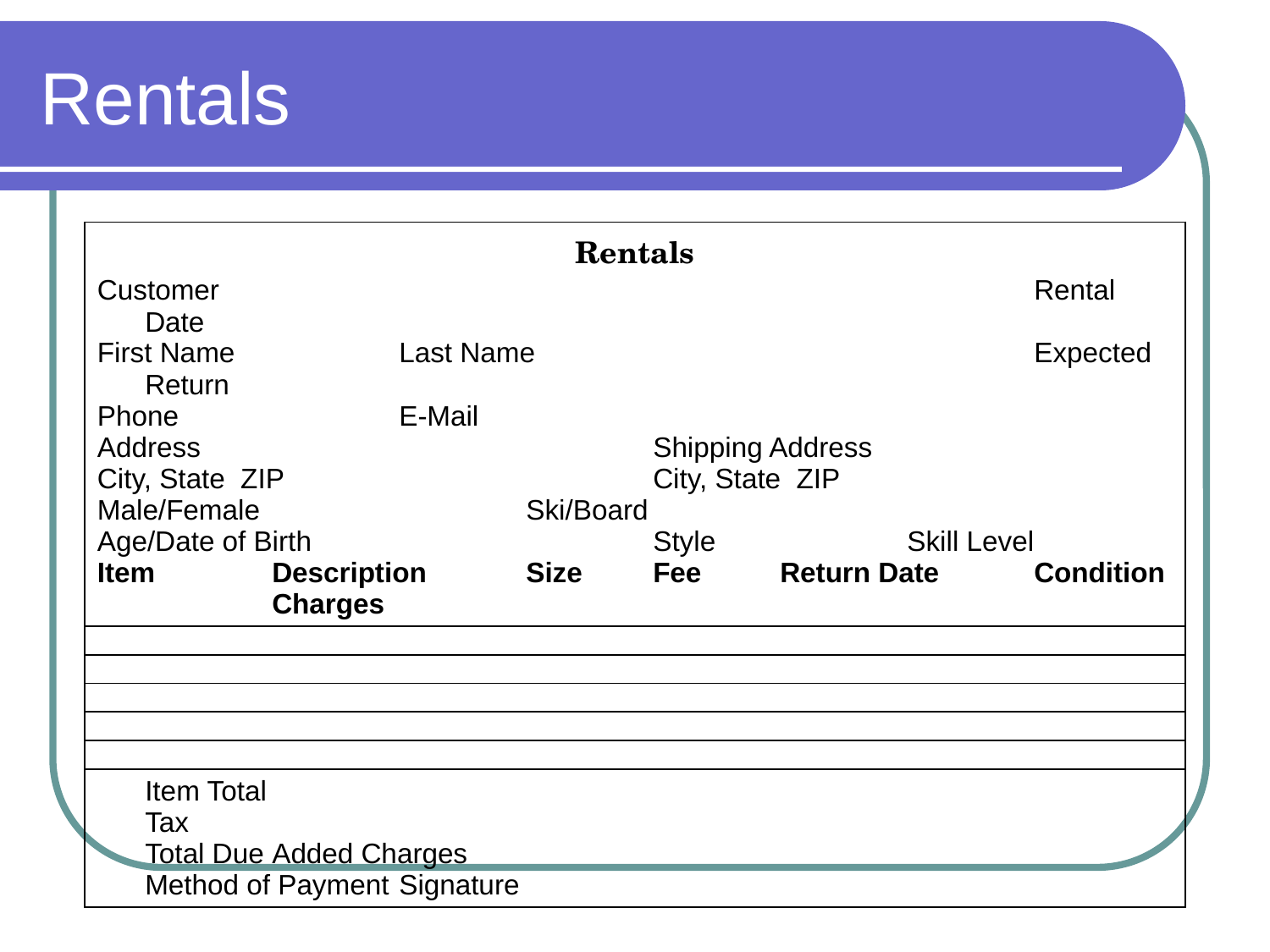

# Rentals
| Rentals Customer Rental Date First Name Last Name Expected Return Phone E-Mail Address Shipping Address City, State ZIP City, State ZIP Male/Female Ski/Board Age/Date of Birth Style Skill Level Item Description Size Fee Return Date Condition Charges |
| --- |
|  |
|  |
|  |
|  |
|  |
| Item Total Tax Total Due Added Charges Method of Payment Signature |